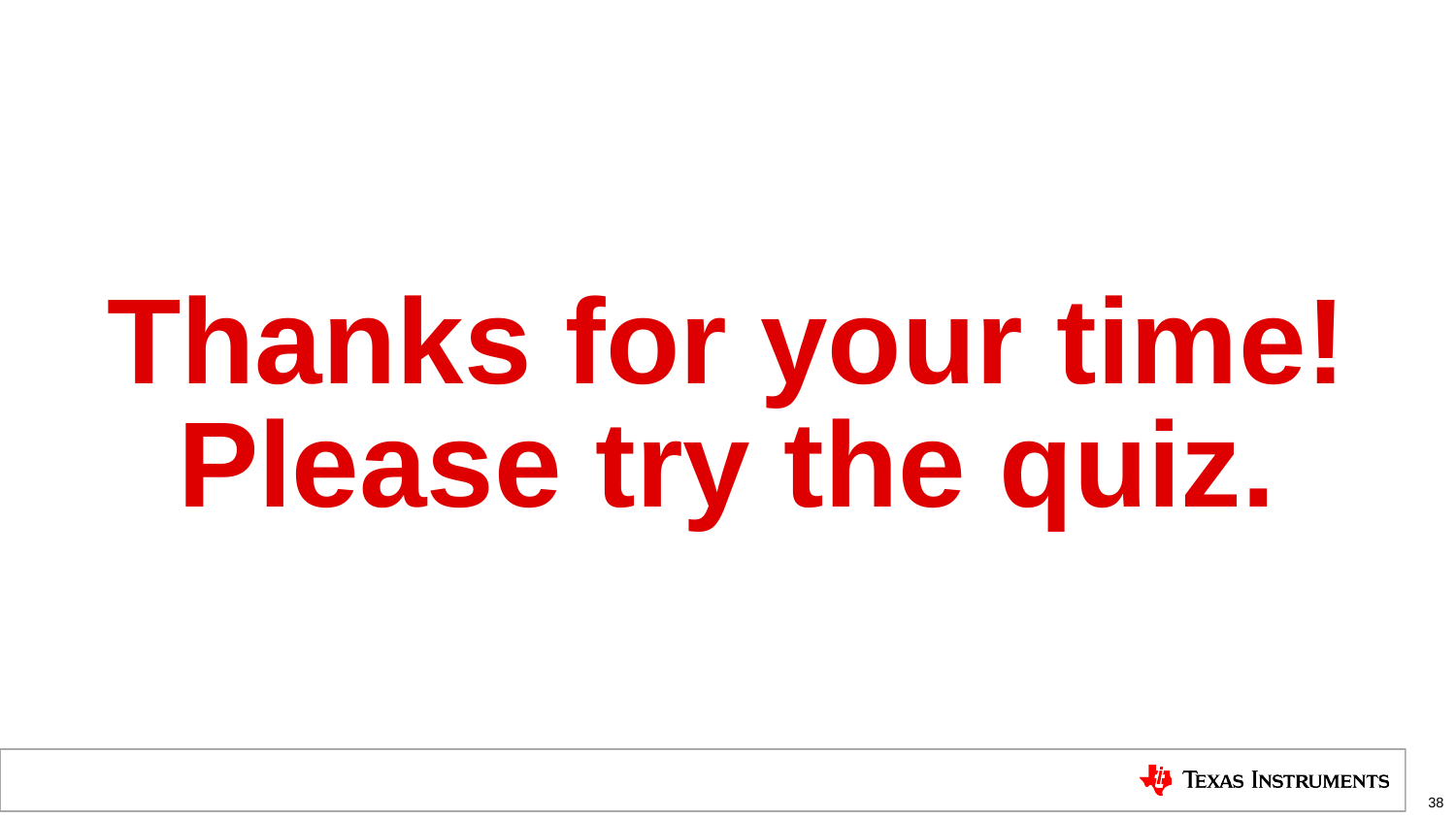

# Thanks for your time! Please try the quiz.
38